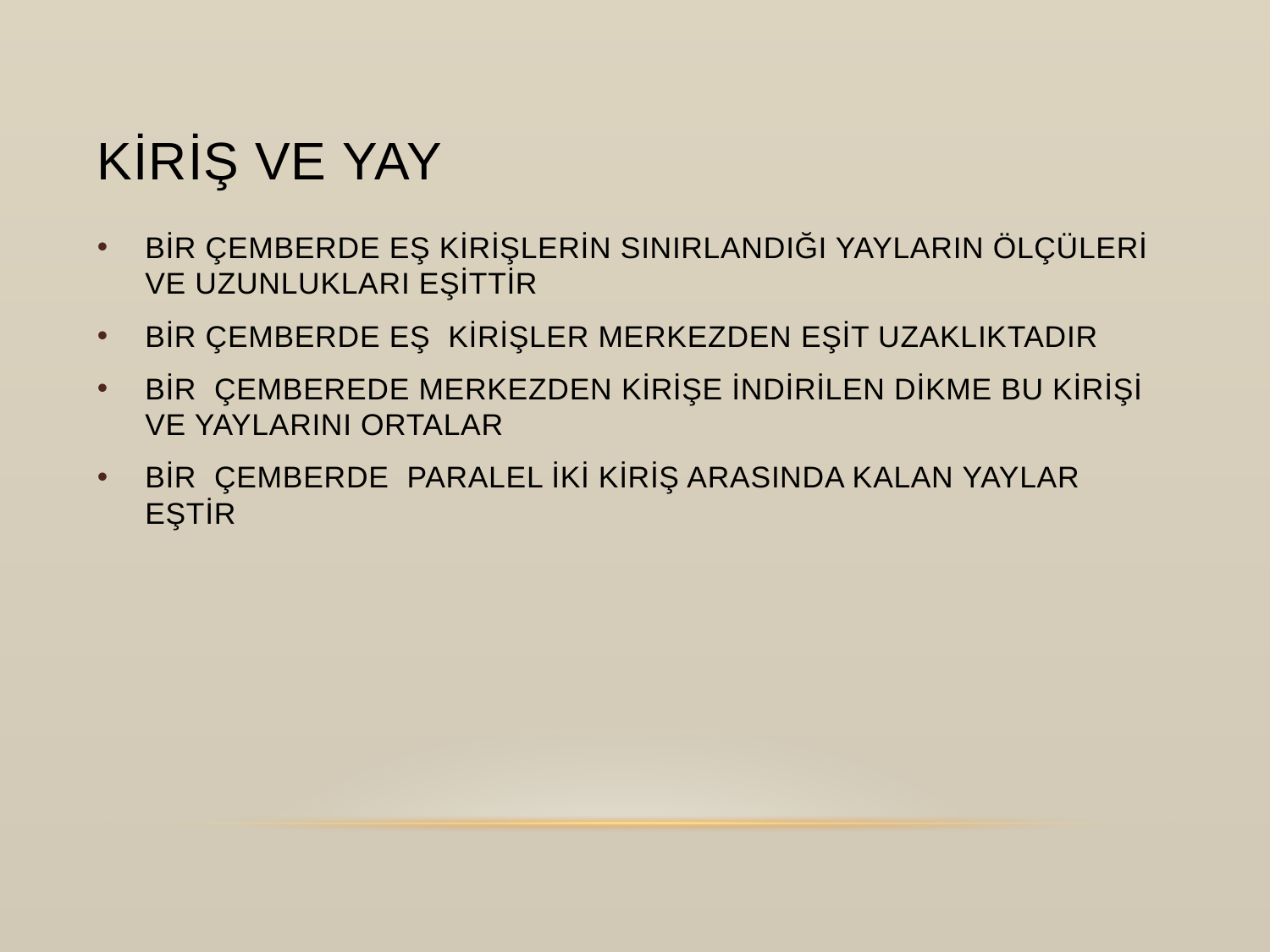

# KİRİŞ VE YAY
BİR ÇEMBERDE EŞ KİRİŞLERİN SINIRLANDIĞI YAYLARIN ÖLÇÜLERİ  VE UZUNLUKLARI EŞİTTİR
BİR ÇEMBERDE EŞ  KİRİŞLER MERKEZDEN EŞİT UZAKLIKTADIR
BİR  ÇEMBEREDE MERKEZDEN KİRİŞE İNDİRİLEN DİKME BU KİRİŞİ VE YAYLARINI ORTALAR
BİR  ÇEMBERDE  PARALEL İKİ KİRİŞ ARASINDA KALAN YAYLAR EŞTİR